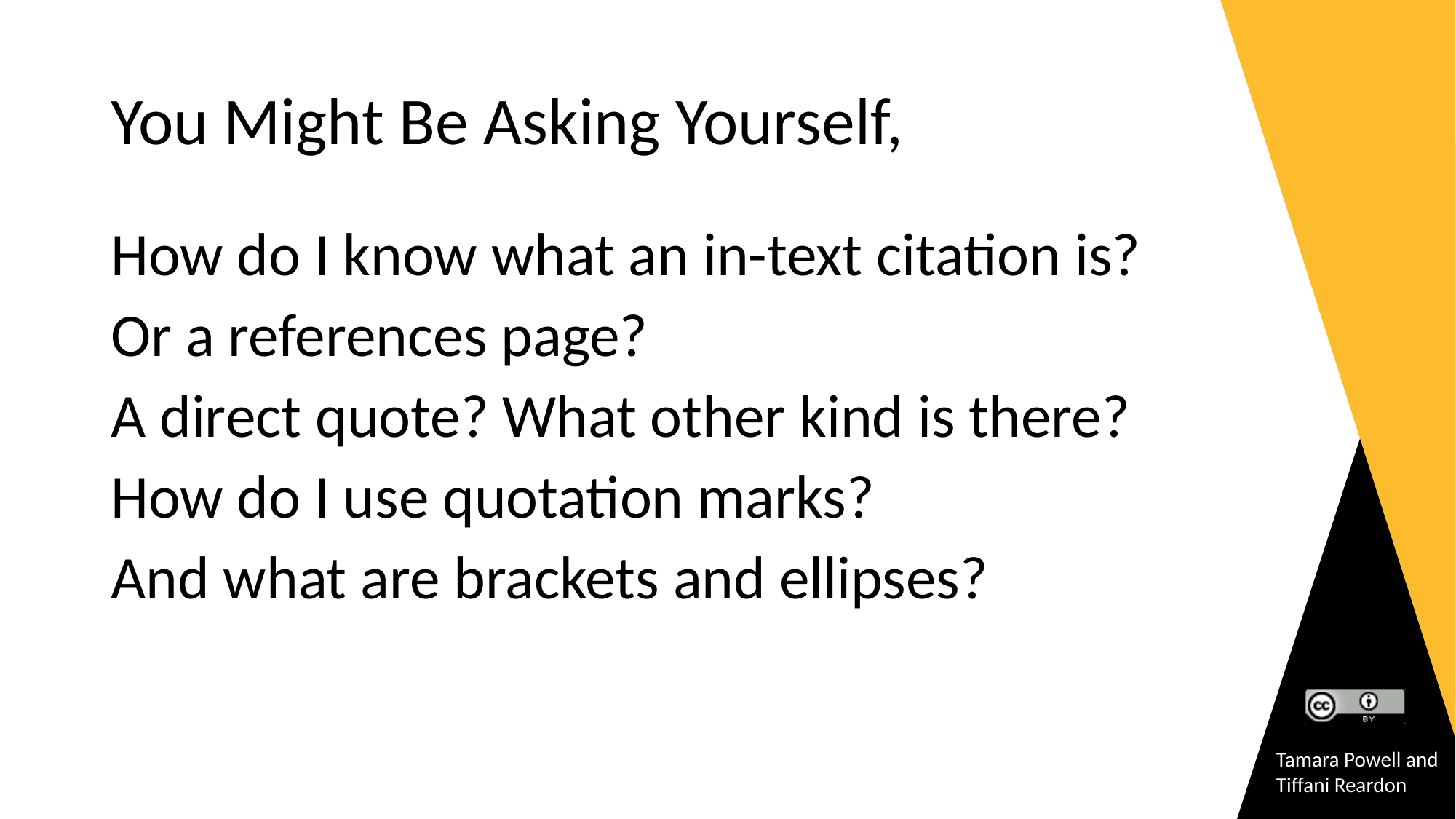

# You Might Be Asking Yourself,
How do I know what an in-text citation is?
Or a references page?
A direct quote? What other kind is there?
How do I use quotation marks?
And what are brackets and ellipses?